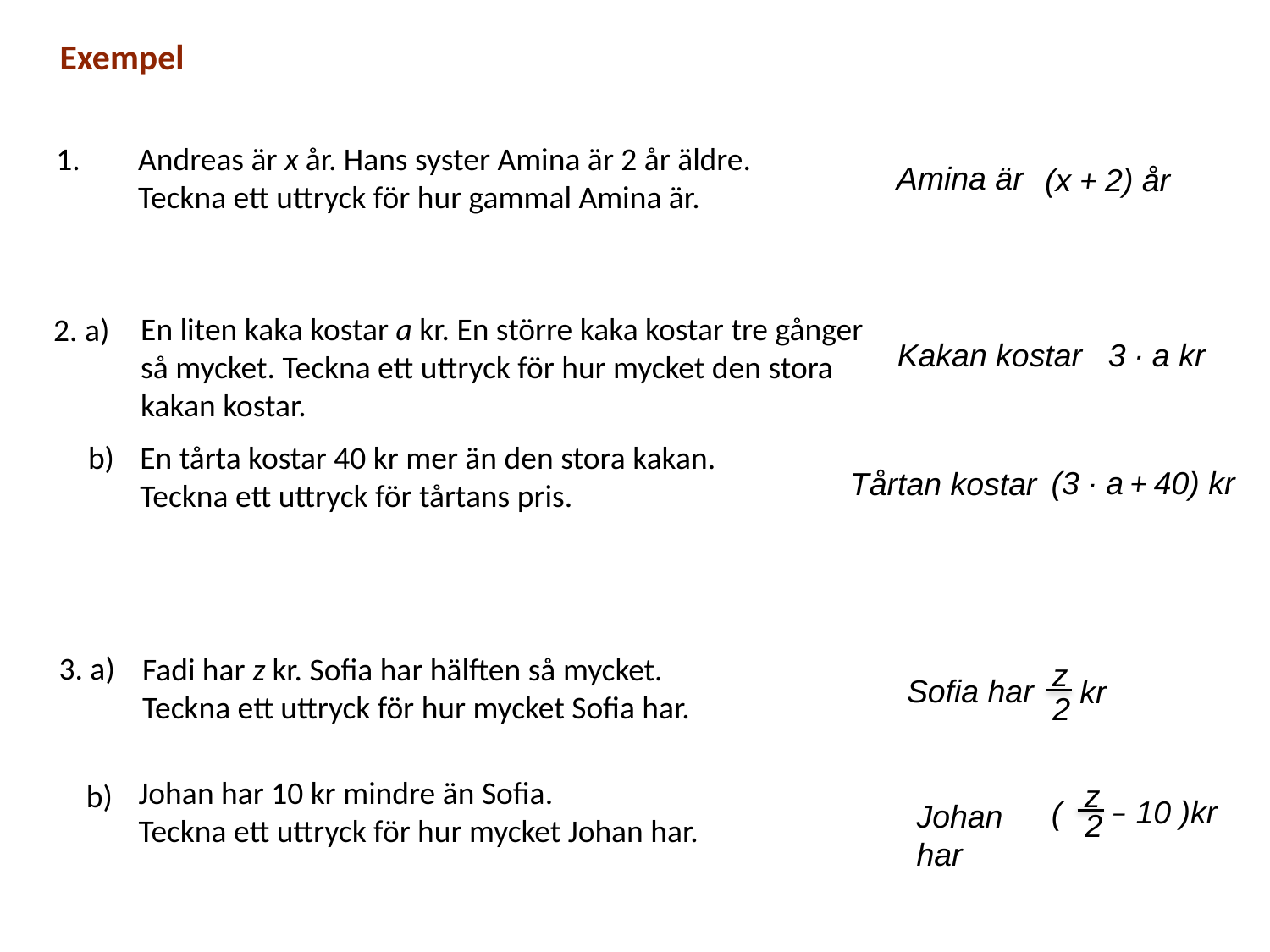

Exempel
1.
Andreas är x år. Hans syster Amina är 2 år äldre.
Teckna ett uttryck för hur gammal Amina är.
Amina är
(x + 2) år
En liten kaka kostar a kr. En större kaka kostar tre gånger så mycket. Teckna ett uttryck för hur mycket den stora kakan kostar.
2. a)
Kakan kostar
3 ∙ a kr
b)
En tårta kostar 40 kr mer än den stora kakan.
Teckna ett uttryck för tårtans pris.
(3 ∙ a + 40) kr
Tårtan kostar
3. a)
 Fadi har z kr. Sofia har hälften så mycket.
 Teckna ett uttryck för hur mycket Sofia har.
z
2
kr
Sofia har
  Johan har 10 kr mindre än Sofia.
  Teckna ett uttryck för hur mycket Johan har.
b)
z
2
– 10 )
kr
(
Johan har